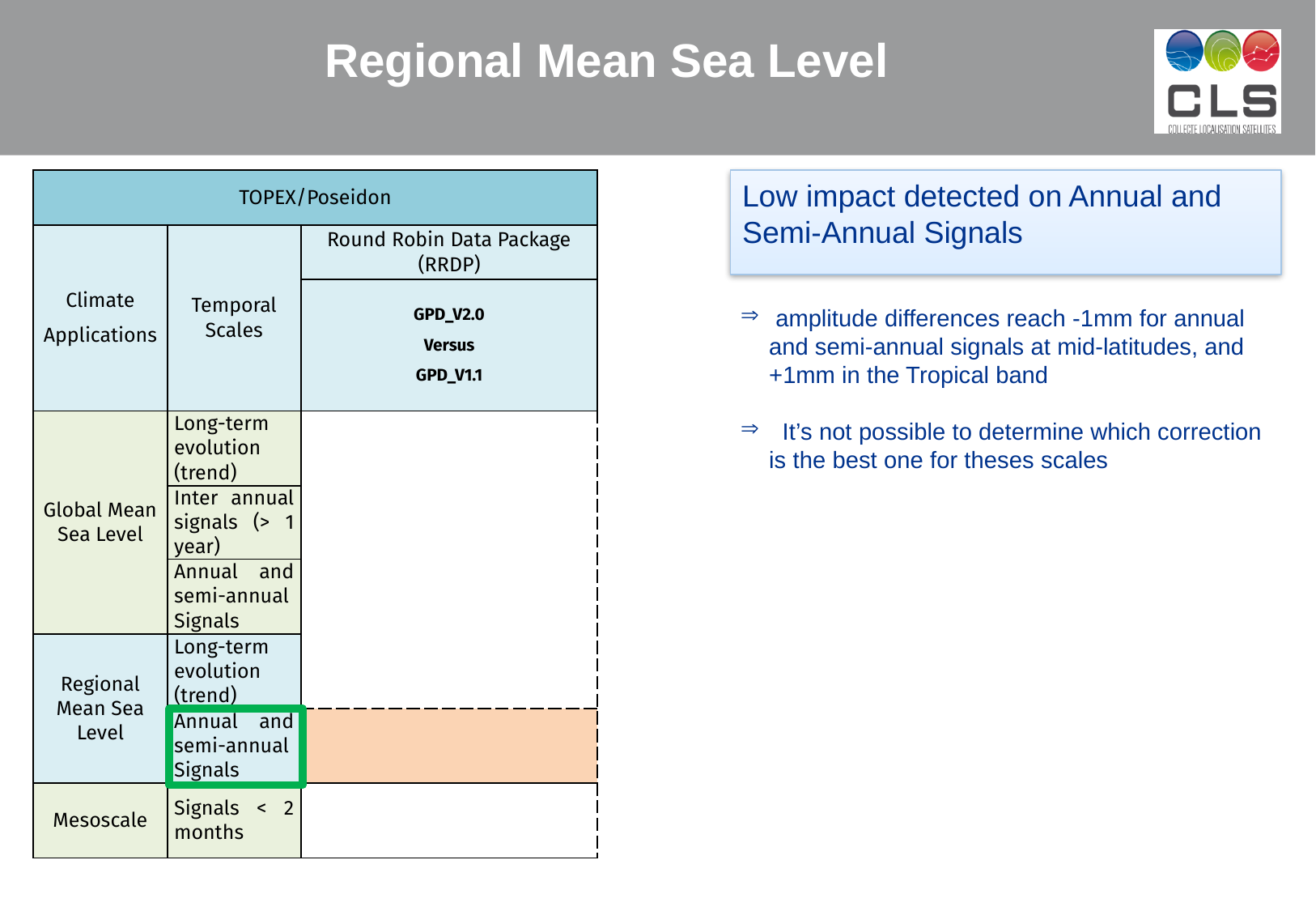

Regional Mean Sea Level
| TOPEX/Poseidon |  |  |
| --- | --- | --- |
| Climate Applications | Temporal Scales | Round Robin Data Package (RRDP) |
|  |  | GPD\_V2.0 Versus GPD\_V1.1 |
| Global Mean Sea Level | Long-term evolution (trend) |  |
|  | Inter annual signals (> 1 year) |  |
|  | Annual and semi-annual Signals |  |
| Regional Mean Sea Level | Long-term evolution (trend) |  |
|  | Annual and semi-annual Signals |  |
| Mesoscale | Signals < 2 months |  |
Low impact detected on Annual and Semi-Annual Signals

 amplitude differences reach -1mm for annual and semi-annual signals at mid-latitudes, and +1mm in the Tropical band

  It’s not possible to determine which correction is the best one for theses scales